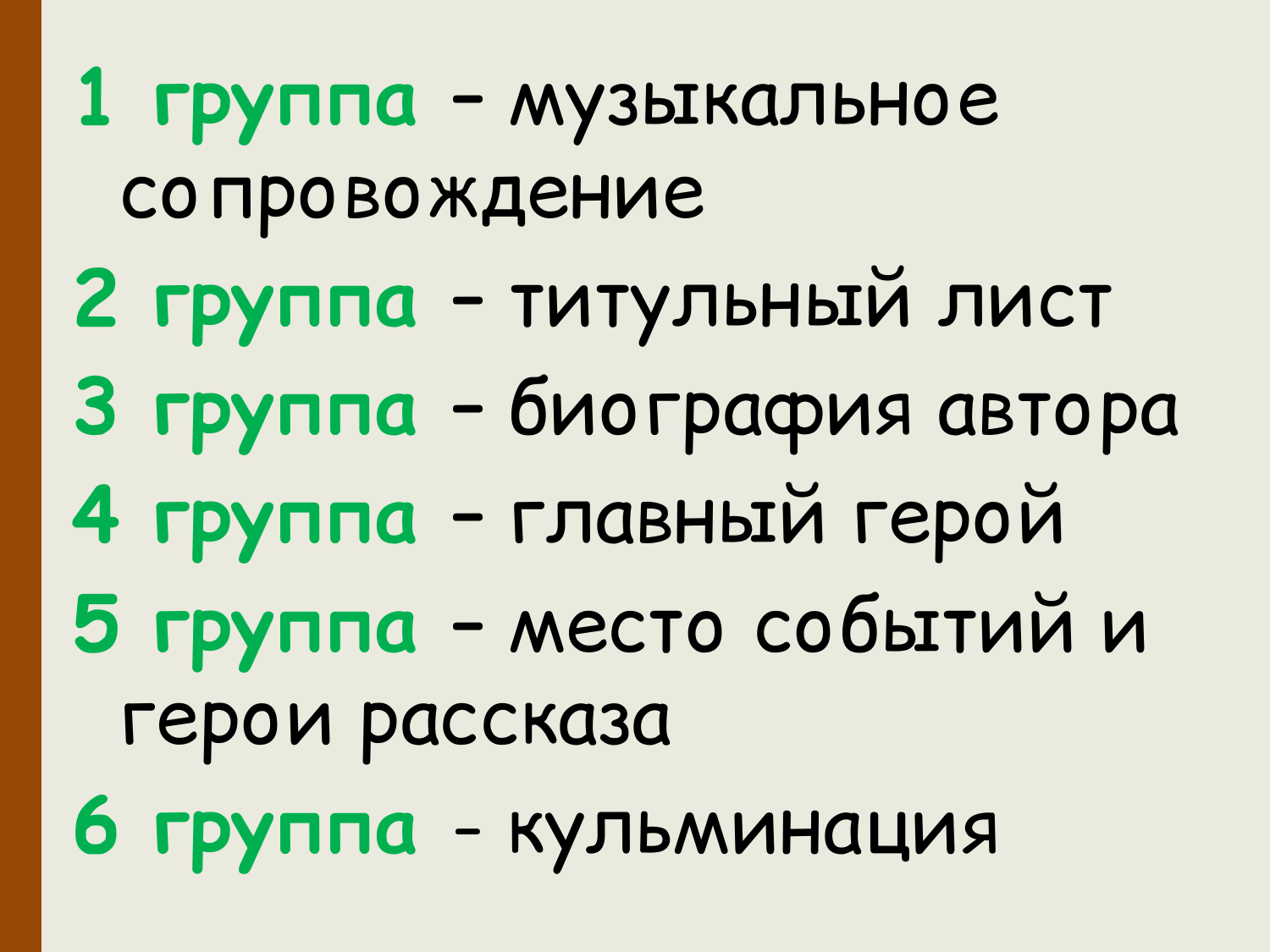

1 группа – музыкальное сопровождение
2 группа – титульный лист
3 группа – биография автора
4 группа – главный герой
5 группа – место событий и герои рассказа
6 группа - кульминация